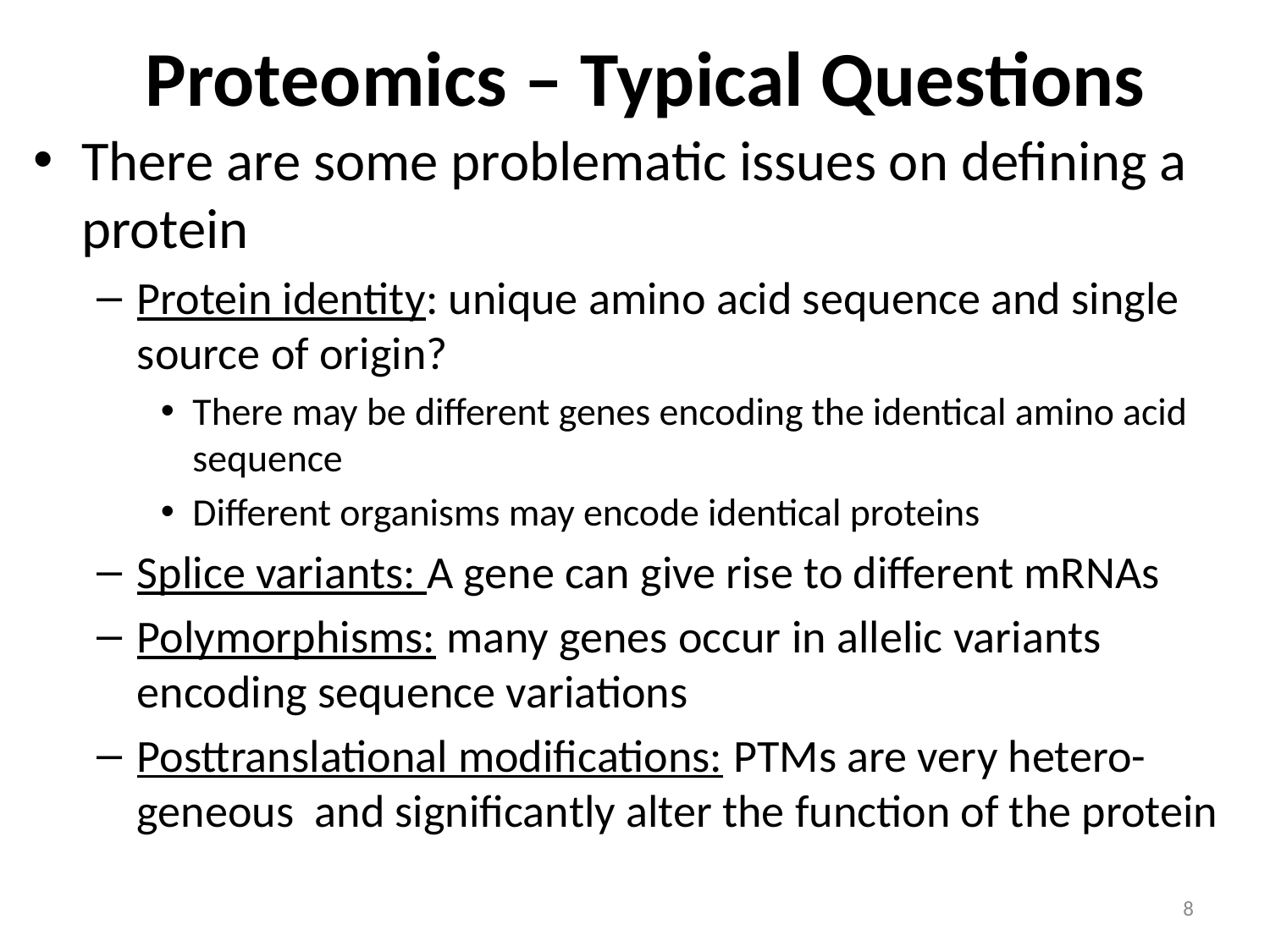

# Proteomics – Typical Questions
There are some problematic issues on defining a protein
Protein identity: unique amino acid sequence and single source of origin?
There may be different genes encoding the identical amino acid sequence
Different organisms may encode identical proteins
Splice variants: A gene can give rise to different mRNAs
Polymorphisms: many genes occur in allelic variants encoding sequence variations
Posttranslational modifications: PTMs are very hetero-geneous  and significantly alter the function of the protein

8